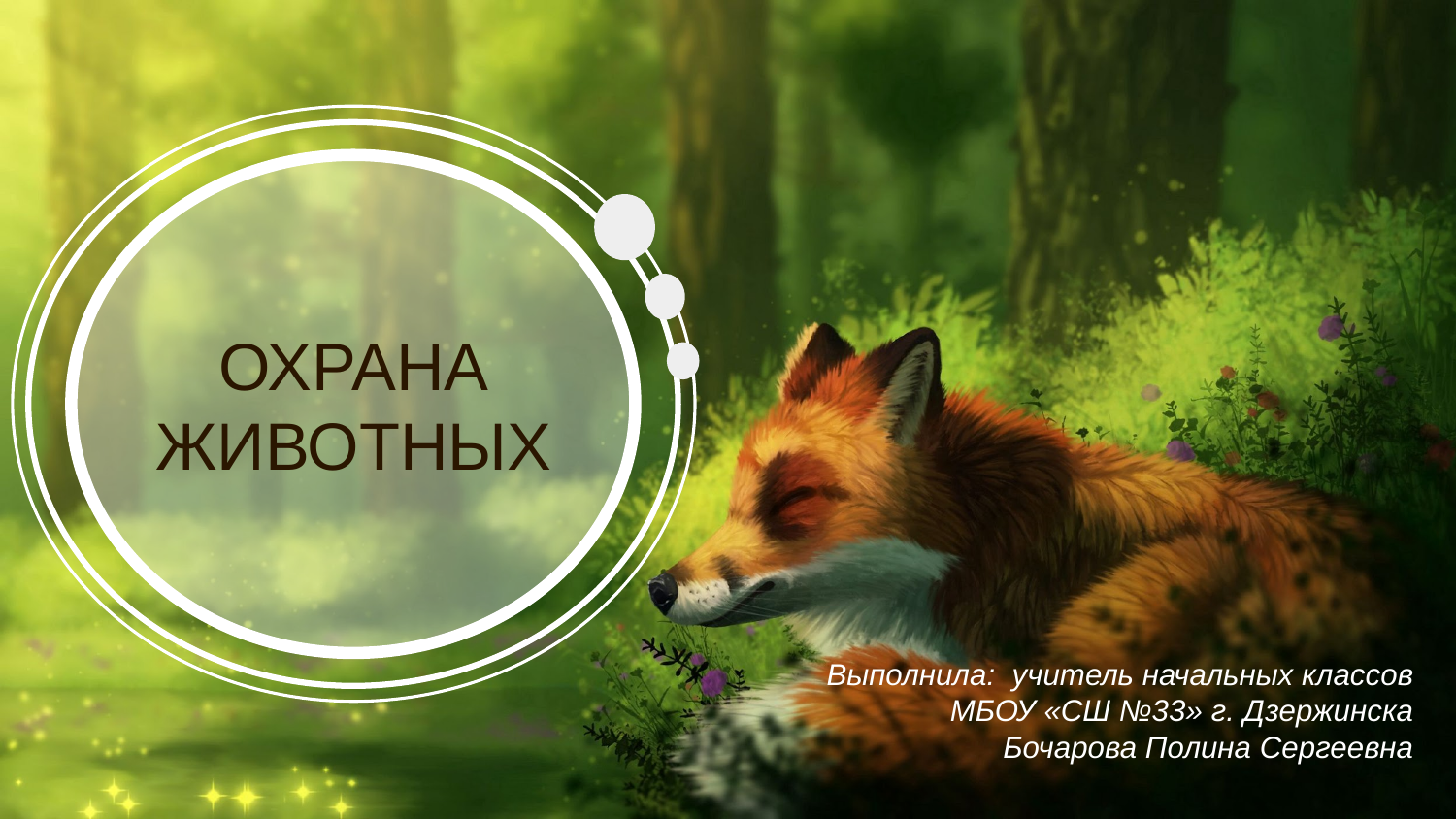

ОХРАНА
ЖИВОТНЫХ

Выполнила:  учитель начальных классов
МБОУ «СШ №33» г. Дзержинска
Бочарова Полина Сергеевна